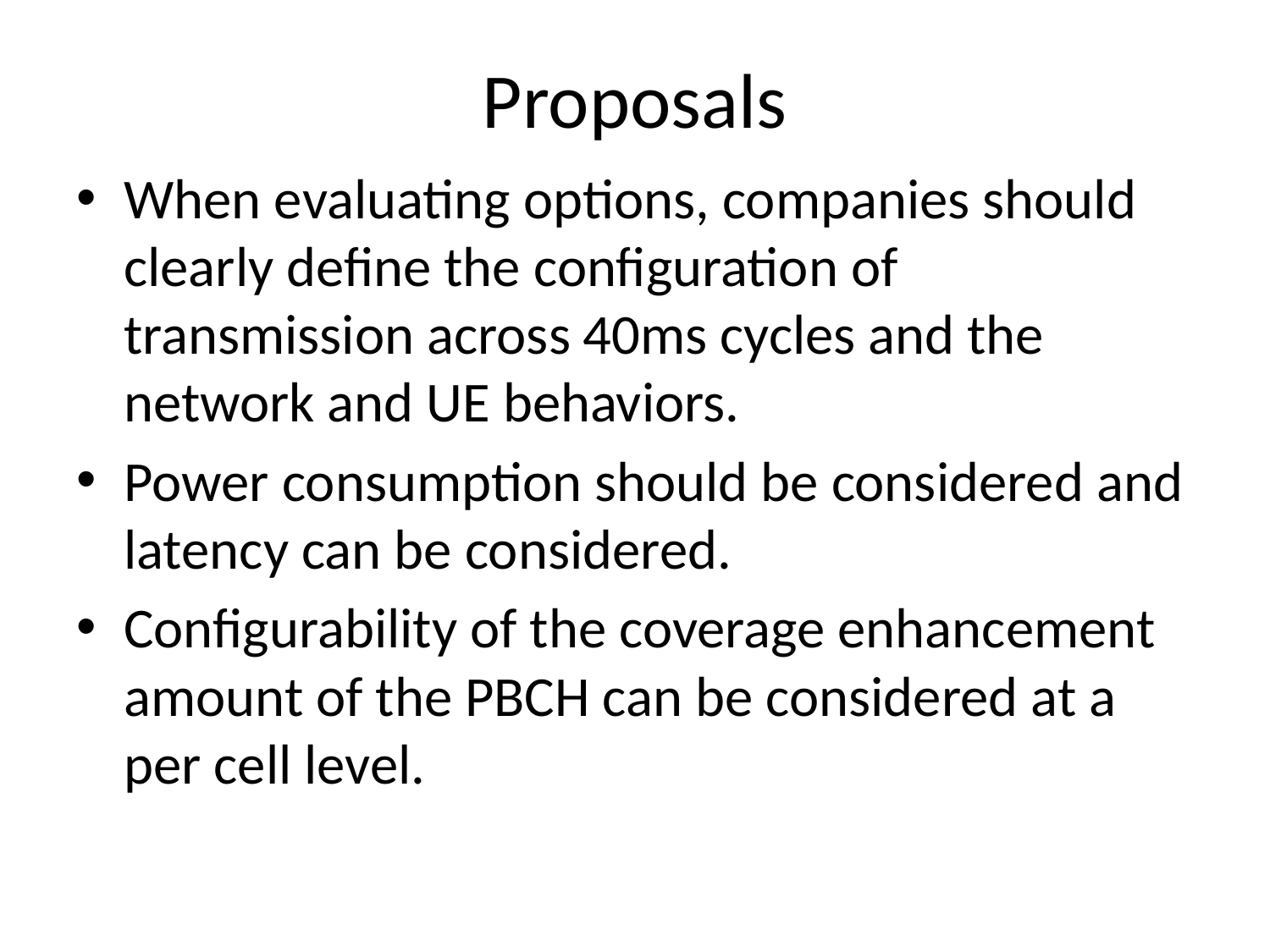

# Proposals
When evaluating options, companies should clearly define the configuration of transmission across 40ms cycles and the network and UE behaviors.
Power consumption should be considered and latency can be considered.
Configurability of the coverage enhancement amount of the PBCH can be considered at a per cell level.